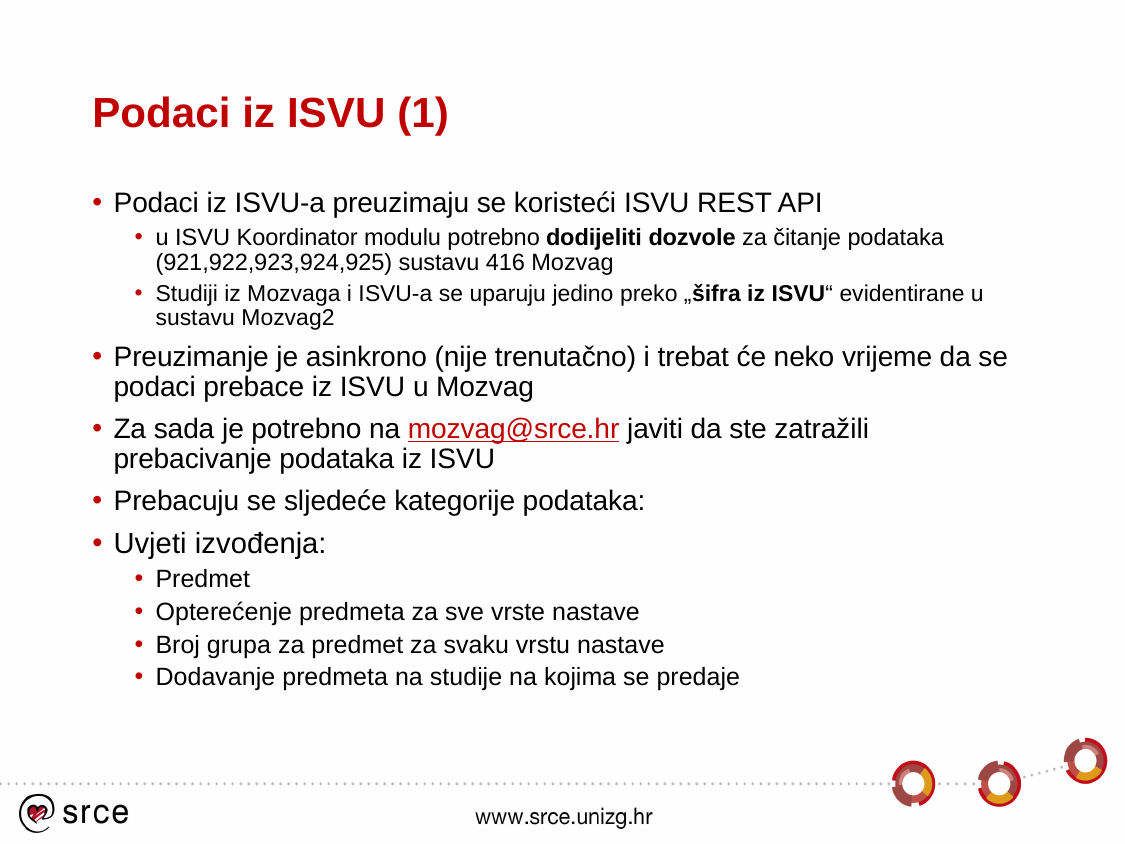

# Podaci iz ISVU (1)
Podaci iz ISVU-a preuzimaju se koristeći ISVU REST API
u ISVU Koordinator modulu potrebno dodijeliti dozvole za čitanje podataka (921,922,923,924,925) sustavu 416 Mozvag
Studiji iz Mozvaga i ISVU-a se uparuju jedino preko „šifra iz ISVU“ evidentirane u sustavu Mozvag2
Preuzimanje je asinkrono (nije trenutačno) i trebat će neko vrijeme da se podaci prebace iz ISVU u Mozvag
Za sada je potrebno na mozvag@srce.hr javiti da ste zatražili prebacivanje podataka iz ISVU
Prebacuju se sljedeće kategorije podataka:
Uvjeti izvođenja:
Predmet
Opterećenje predmeta za sve vrste nastave
Broj grupa za predmet za svaku vrstu nastave
Dodavanje predmeta na studije na kojima se predaje